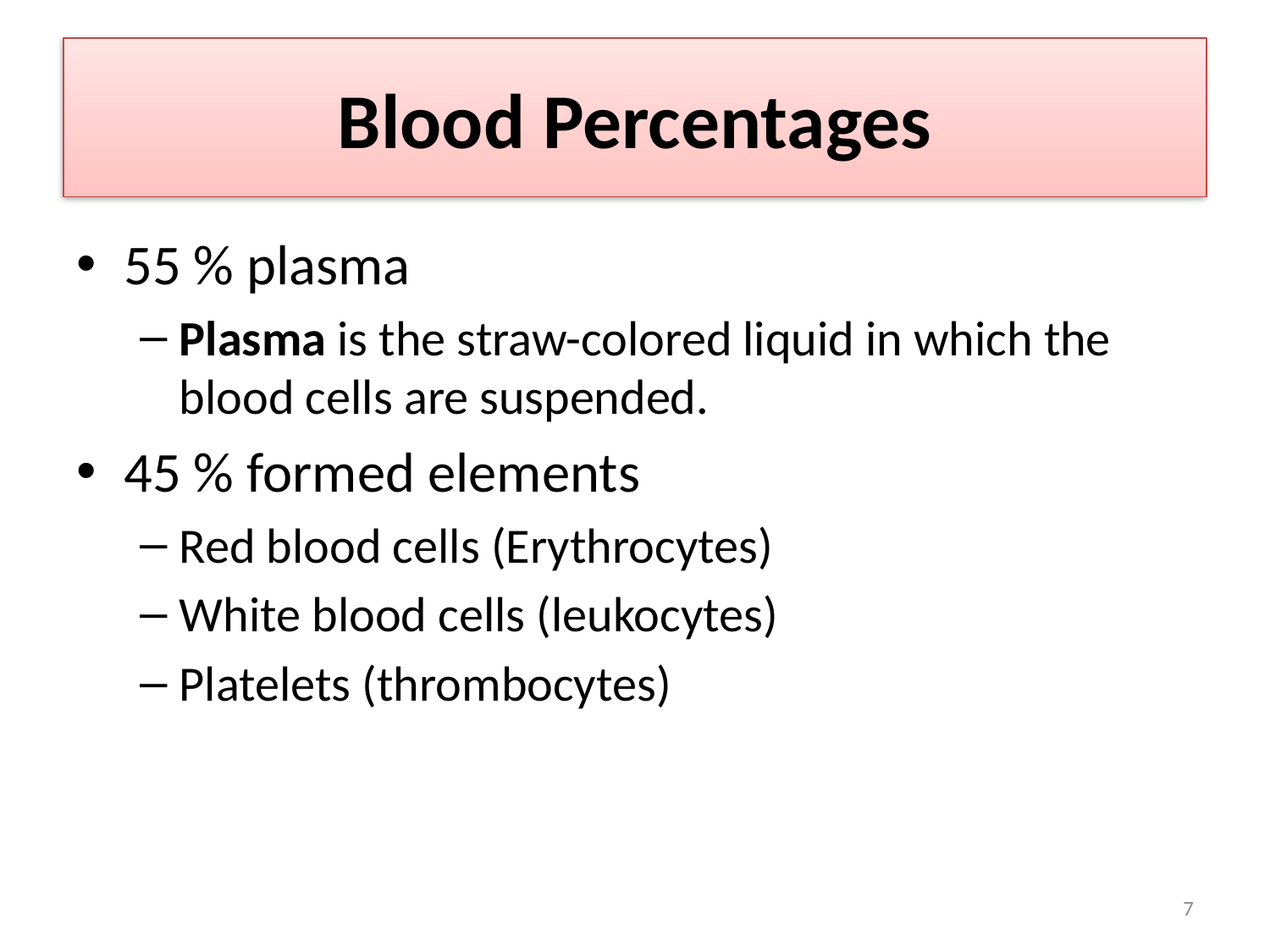

# Blood Percentages
55 % plasma
Plasma is the straw-colored liquid in which the blood cells are suspended.
45 % formed elements
Red blood cells (Erythrocytes)
White blood cells (leukocytes)
Platelets (thrombocytes)

7